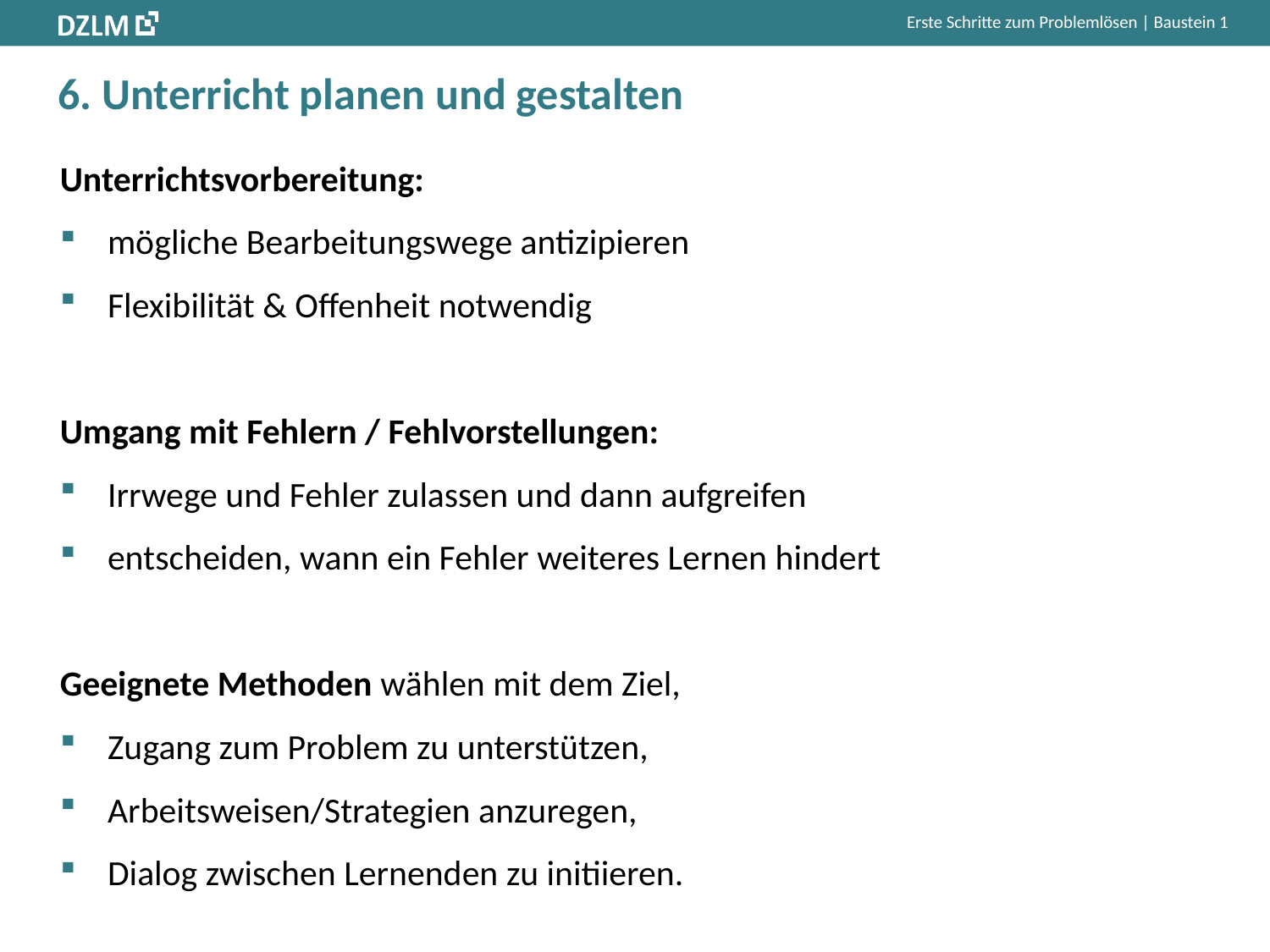

# 6. Unterricht planen und gestalten
Unterrichtsvorbereitung:
mögliche Bearbeitungswege antizipieren
Flexibilität & Offenheit notwendig

Umgang mit Fehlern / Fehlvorstellungen:
Irrwege und Fehler zulassen und dann aufgreifen
entscheiden, wann ein Fehler weiteres Lernen hindert

Geeignete Methoden wählen mit dem Ziel,
Zugang zum Problem zu unterstützen,
Arbeitsweisen/Strategien anzuregen,
Dialog zwischen Lernenden zu initiieren.